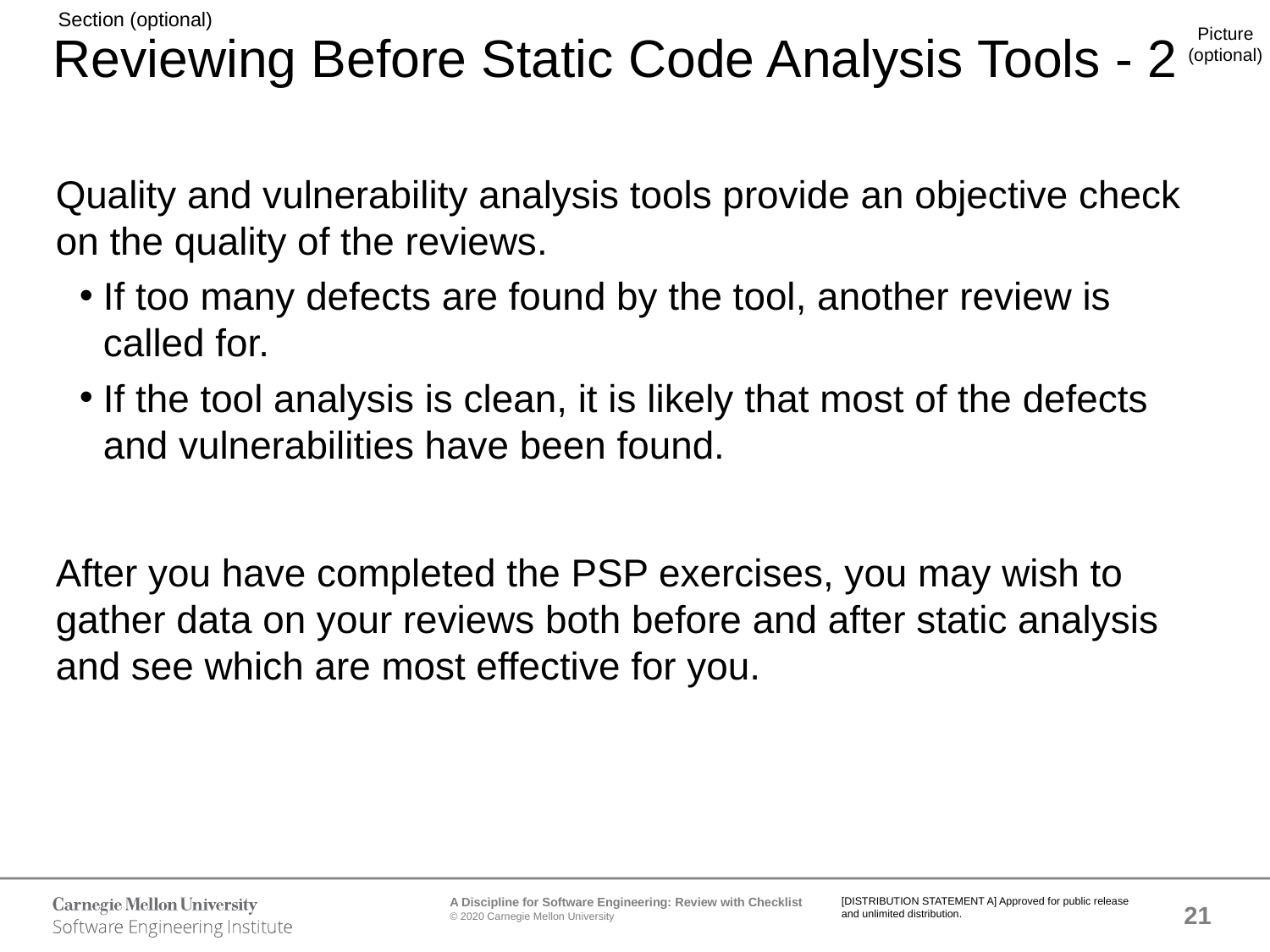

# Reviewing Before Static Code Analysis Tools - 2
Quality and vulnerability analysis tools provide an objective check on the quality of the reviews.
If too many defects are found by the tool, another review is called for.
If the tool analysis is clean, it is likely that most of the defects and vulnerabilities have been found.

After you have completed the PSP exercises, you may wish to gather data on your reviews both before and after static analysis and see which are most effective for you.